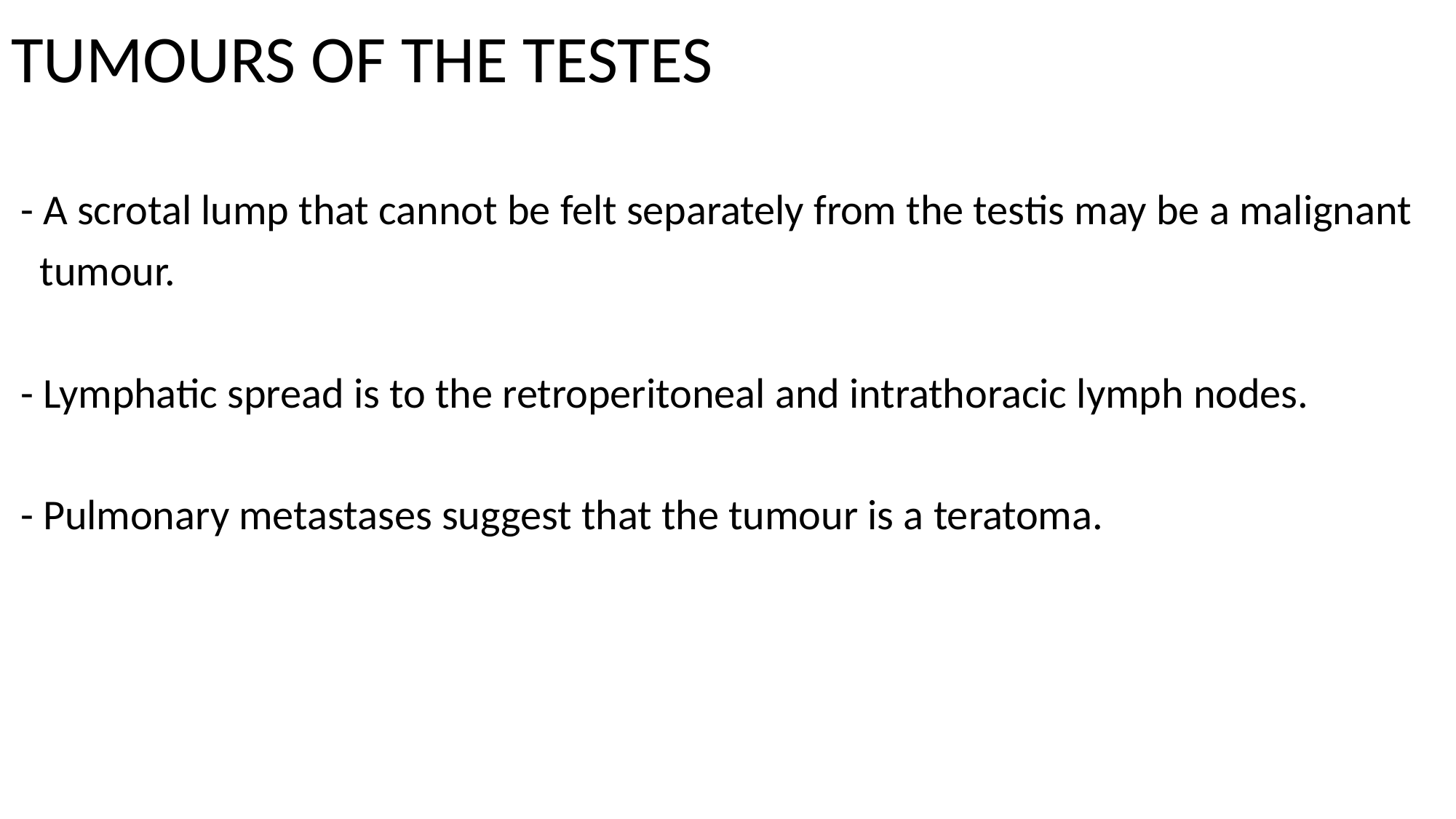

# TUMOURS OF THE TESTES

 - A scrotal lump that cannot be felt separately from the testis may be a malignant
   tumour.

 - Lymphatic spread is to the retroperitoneal and intrathoracic lymph nodes.

 - Pulmonary metastases suggest that the tumour is a teratoma.